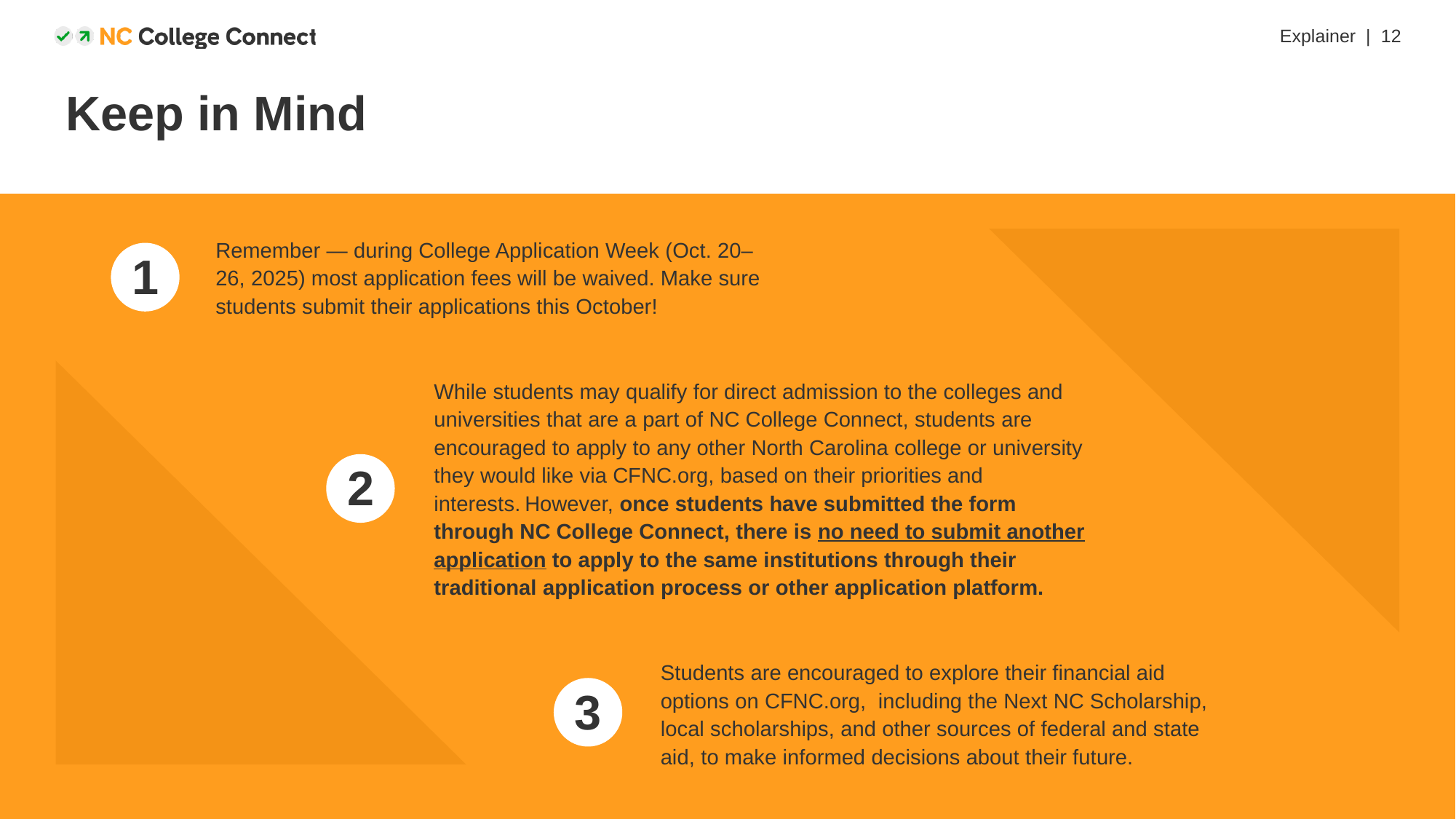

# Keep in Mind

Remember — during College Application Week (Oct. 20–26, 2025) most application fees will be waived. Make sure students submit their applications this October!

1

While students may qualify for direct admission to the colleges and universities that are a part of NC College Connect, students are encouraged to apply to any other North Carolina college or university they would like via CFNC.org, based on their priorities and interests. However, once students have submitted the form through NC College Connect, there is no need to submit another application to apply to the same institutions through their traditional application process or other application platform.

2
Students are encouraged to explore their financial aid options on CFNC.org,  including the Next NC Scholarship, local scholarships, and other sources of federal and state aid, to make informed decisions about their future.

3